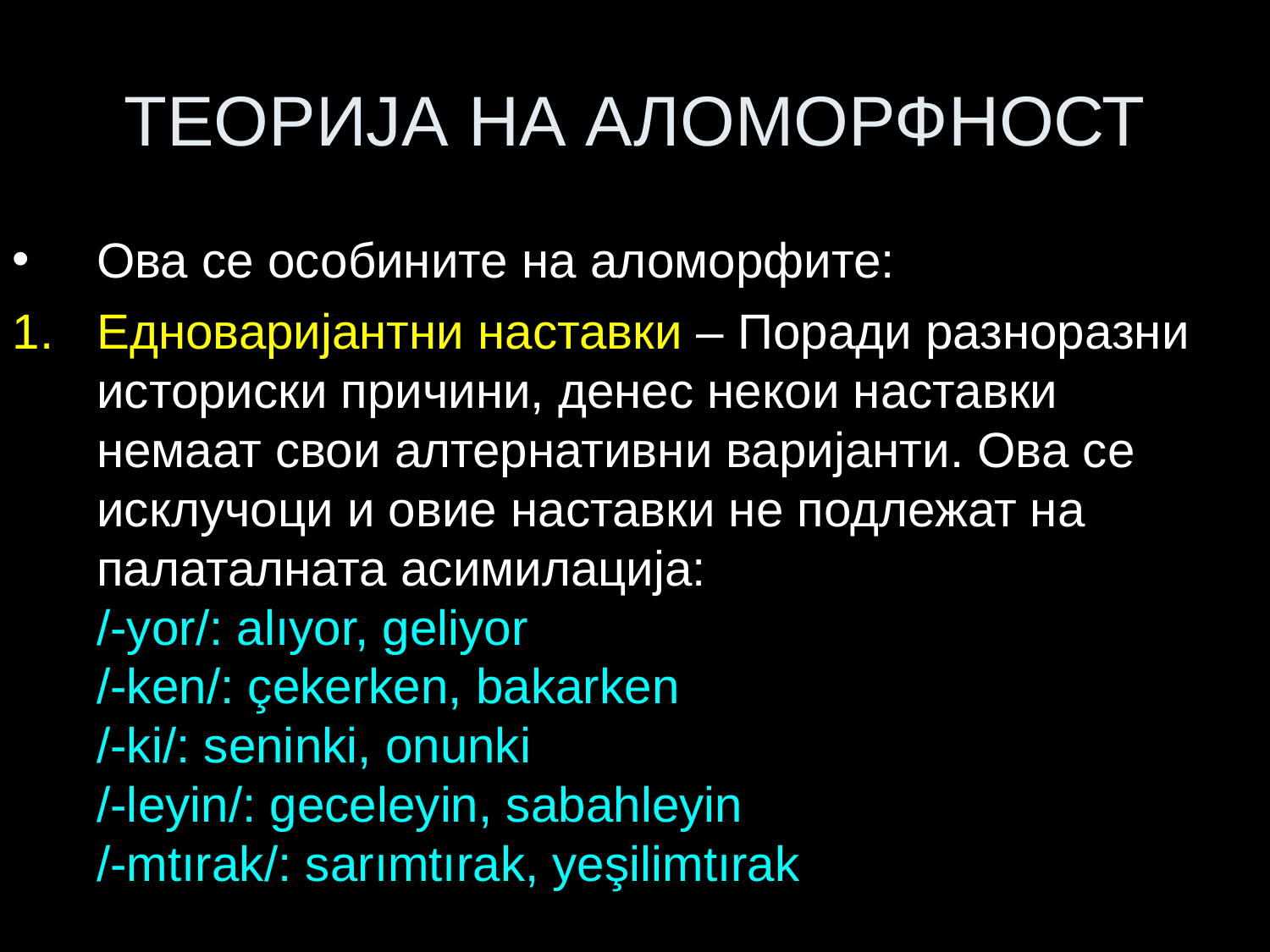

# ТЕОРИЈА НА АЛОМОРФНОСТ
Ова се особините на аломорфите:
Едноваријантни наставки – Поради разноразни историски причини, денес некои наставки немаат свои алтернативни варијанти. Ова се исклучоци и овие наставки не подлежат на палаталната асимилација:
/-yor/: alıyor, geliyor
/-ken/: çekerken, bakarken
/-ki/: seninki, onunki
/-leyin/: geceleyin, sabahleyin
/-mtırak/: sarımtırak, yeşilimtırak